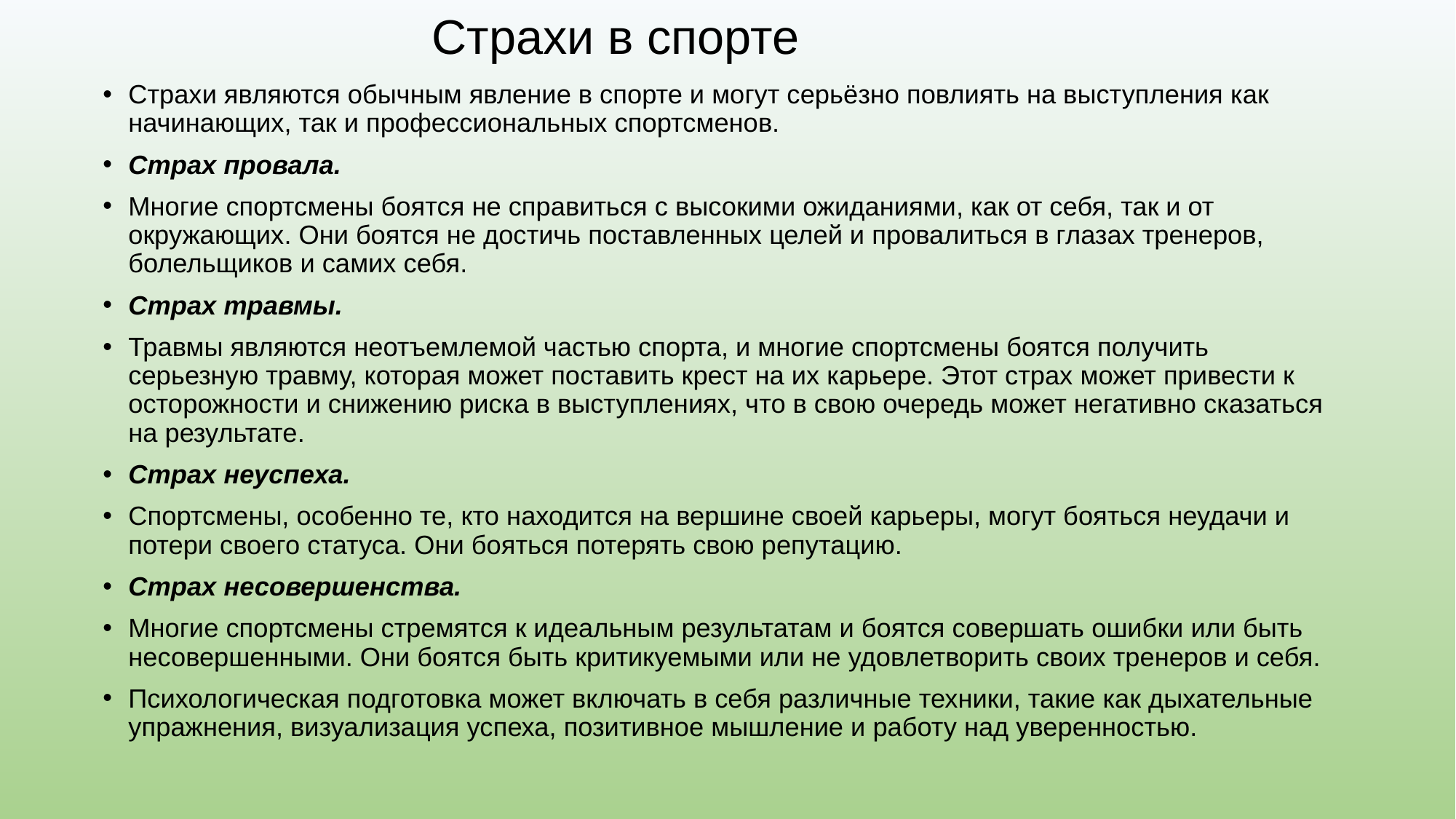

# Страхи в спорте
Страхи являются обычным явление в спорте и могут серьёзно повлиять на выступления как начинающих, так и профессиональных спортсменов.
Страх провала.
Многие спортсмены боятся не справиться с высокими ожиданиями, как от себя, так и от окружающих. Они боятся не достичь поставленных целей и провалиться в глазах тренеров, болельщиков и самих себя.
Страх травмы.
Травмы являются неотъемлемой частью спорта, и многие спортсмены боятся получить серьезную травму, которая может поставить крест на их карьере. Этот страх может привести к осторожности и снижению риска в выступлениях, что в свою очередь может негативно сказаться на результате.
Страх неуспеха.
Спортсмены, особенно те, кто находится на вершине своей карьеры, могут бояться неудачи и потери своего статуса. Они бояться потерять свою репутацию.
Страх несовершенства.
Многие спортсмены стремятся к идеальным результатам и боятся совершать ошибки или быть несовершенными. Они боятся быть критикуемыми или не удовлетворить своих тренеров и себя.
Психологическая подготовка может включать в себя различные техники, такие как дыхательные упражнения, визуализация успеха, позитивное мышление и работу над уверенностью.